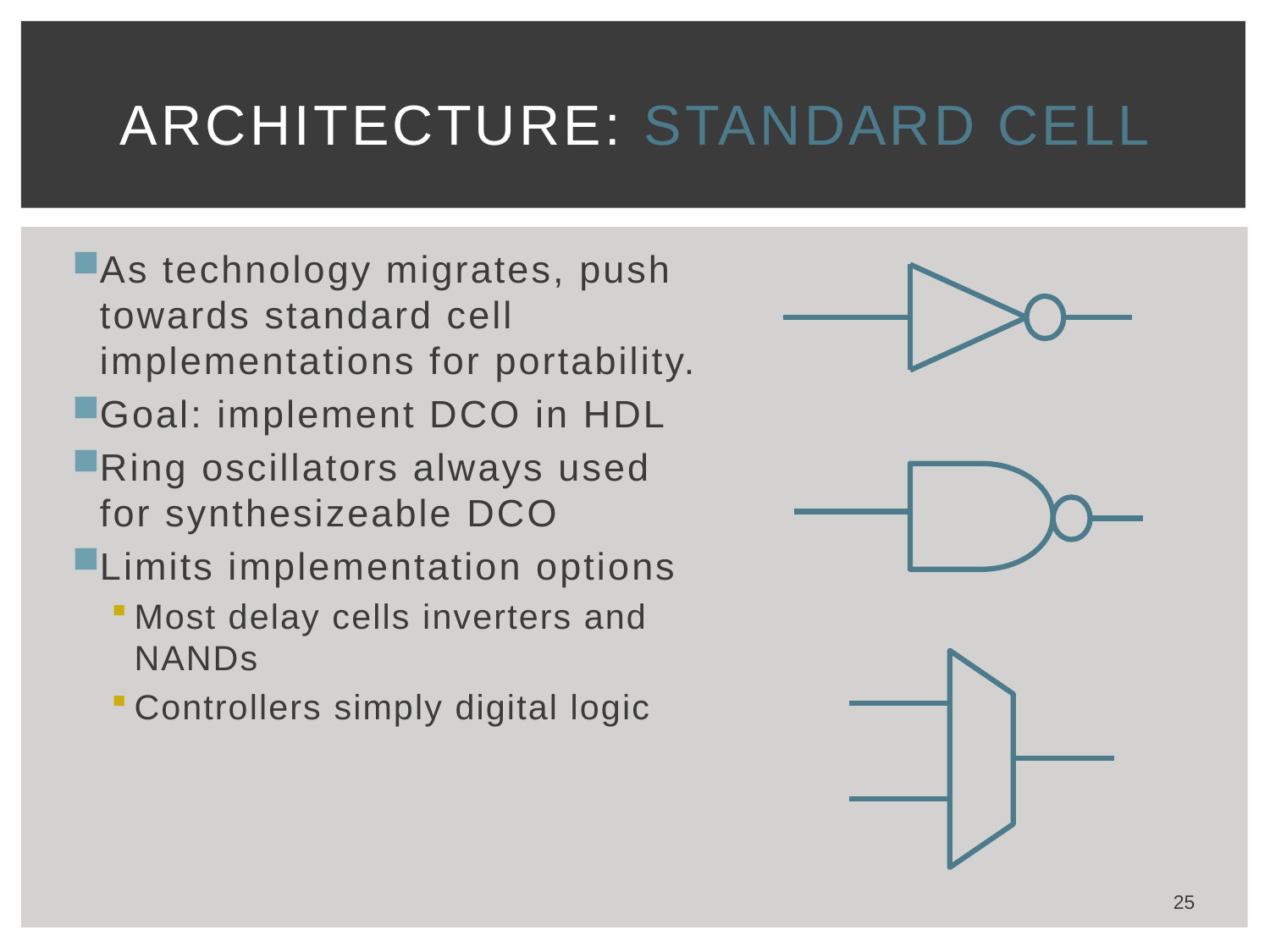

# Architecture: STANDARD CELL
As technology migrates, push towards standard cell implementations for portability.
Goal: implement DCO in HDL
Ring oscillators always used for synthesizeable DCO
Limits implementation options
Most delay cells inverters and NANDs
Controllers simply digital logic

25